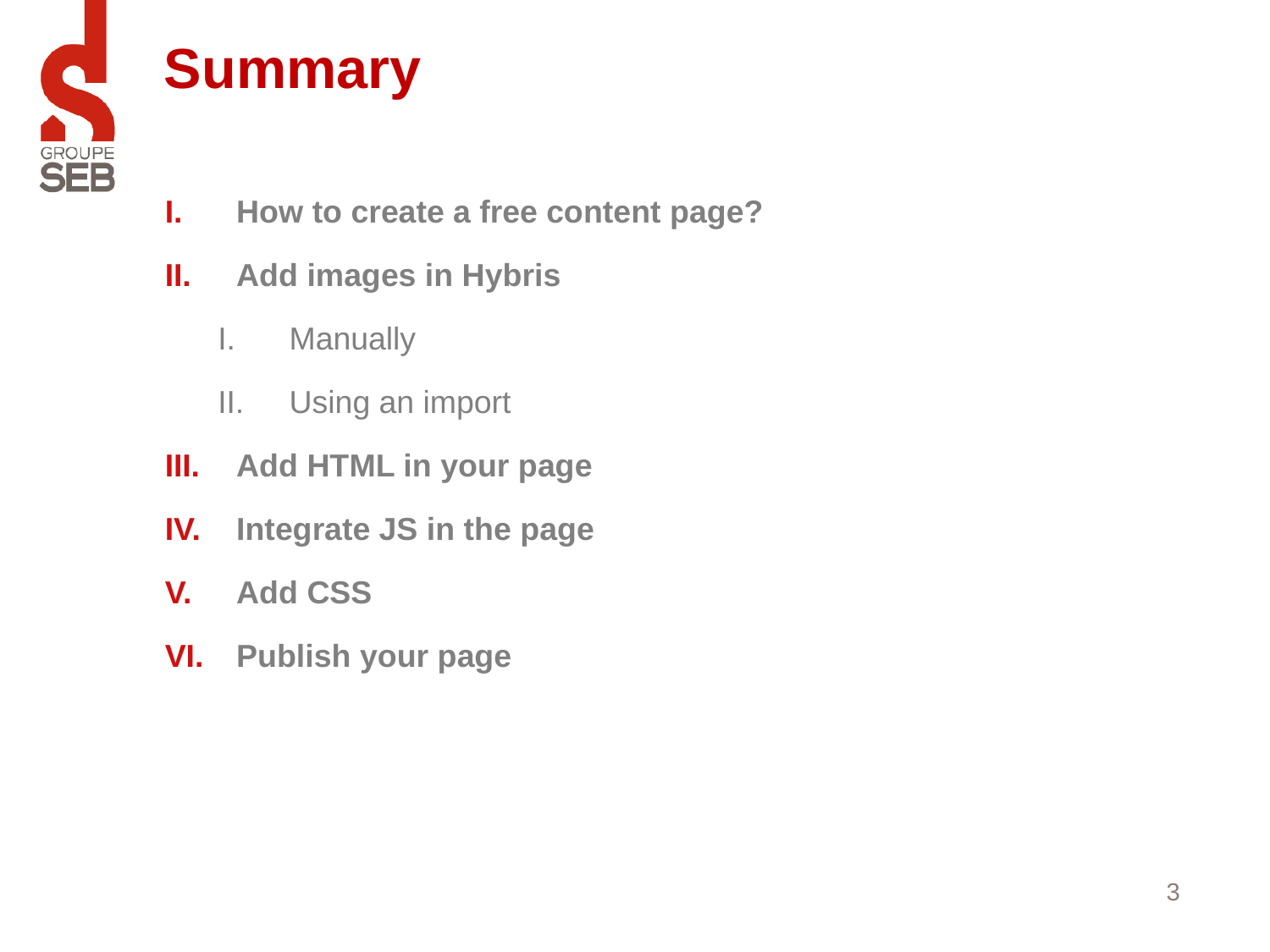

# Summary
How to create a free content page?
Add images in Hybris
Manually
Using an import
Add HTML in your page
Integrate JS in the page
Add CSS
Publish your page